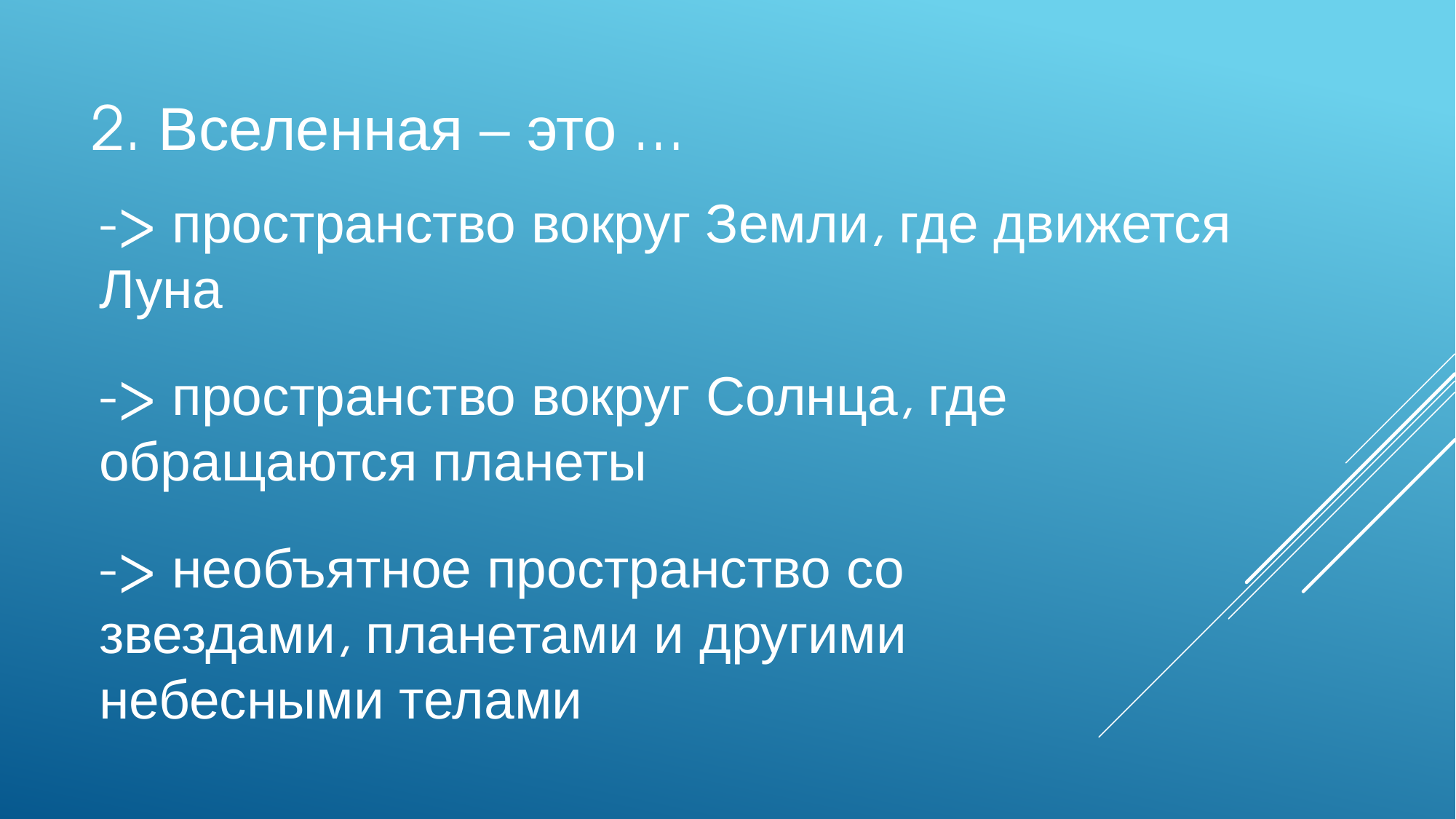

2. Вселенная – это …
-> пространство вокруг Земли, где движется Луна
-> пространство вокруг Солнца, где обращаются планеты
-> необъятное пространство со звездами, планетами и другими небесными телами